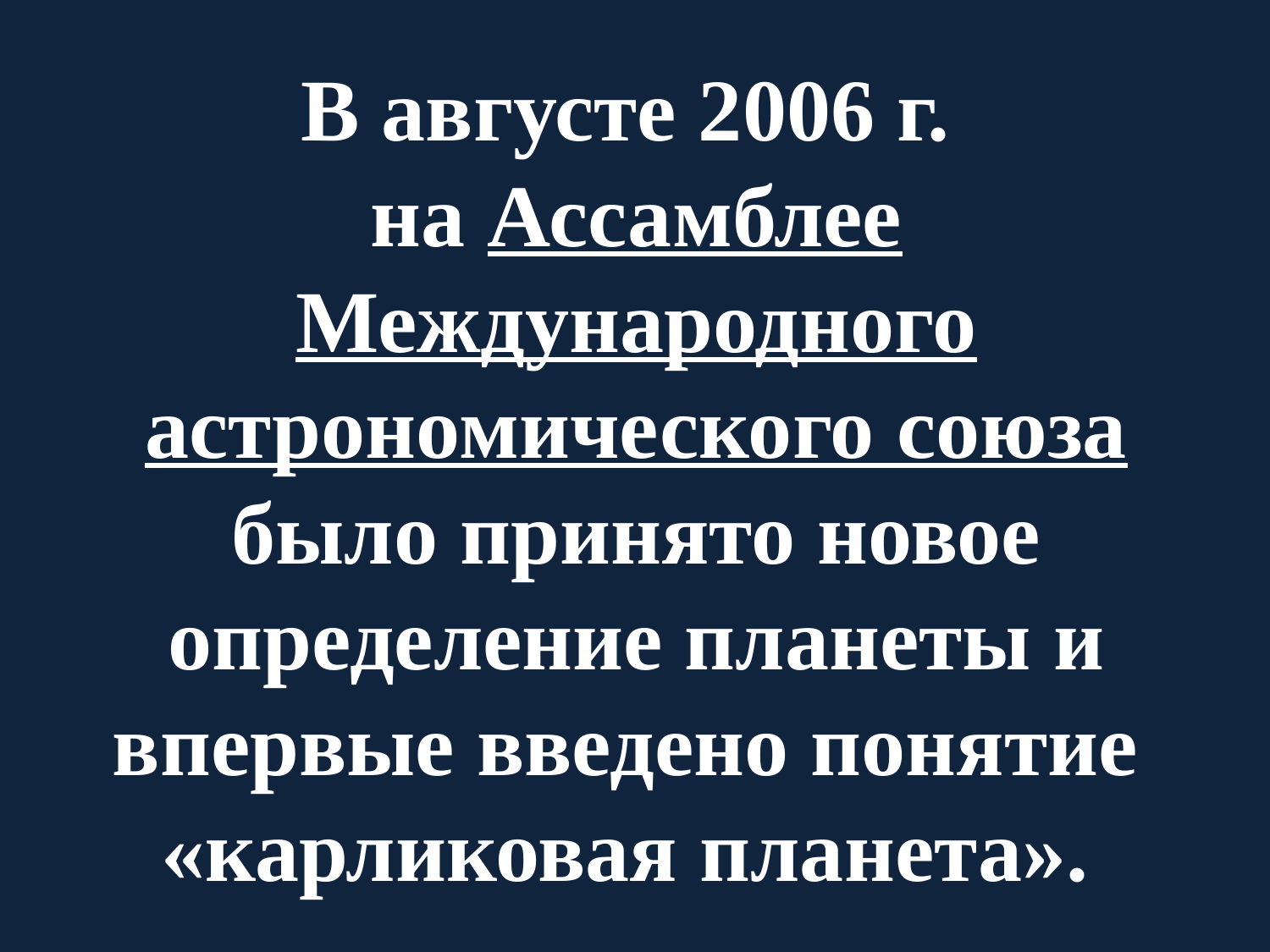

В августе 2006 г.
на Ассамблее Международного астрономического союза было принято новое определение планеты и впервые введено понятие
«карликовая планета».